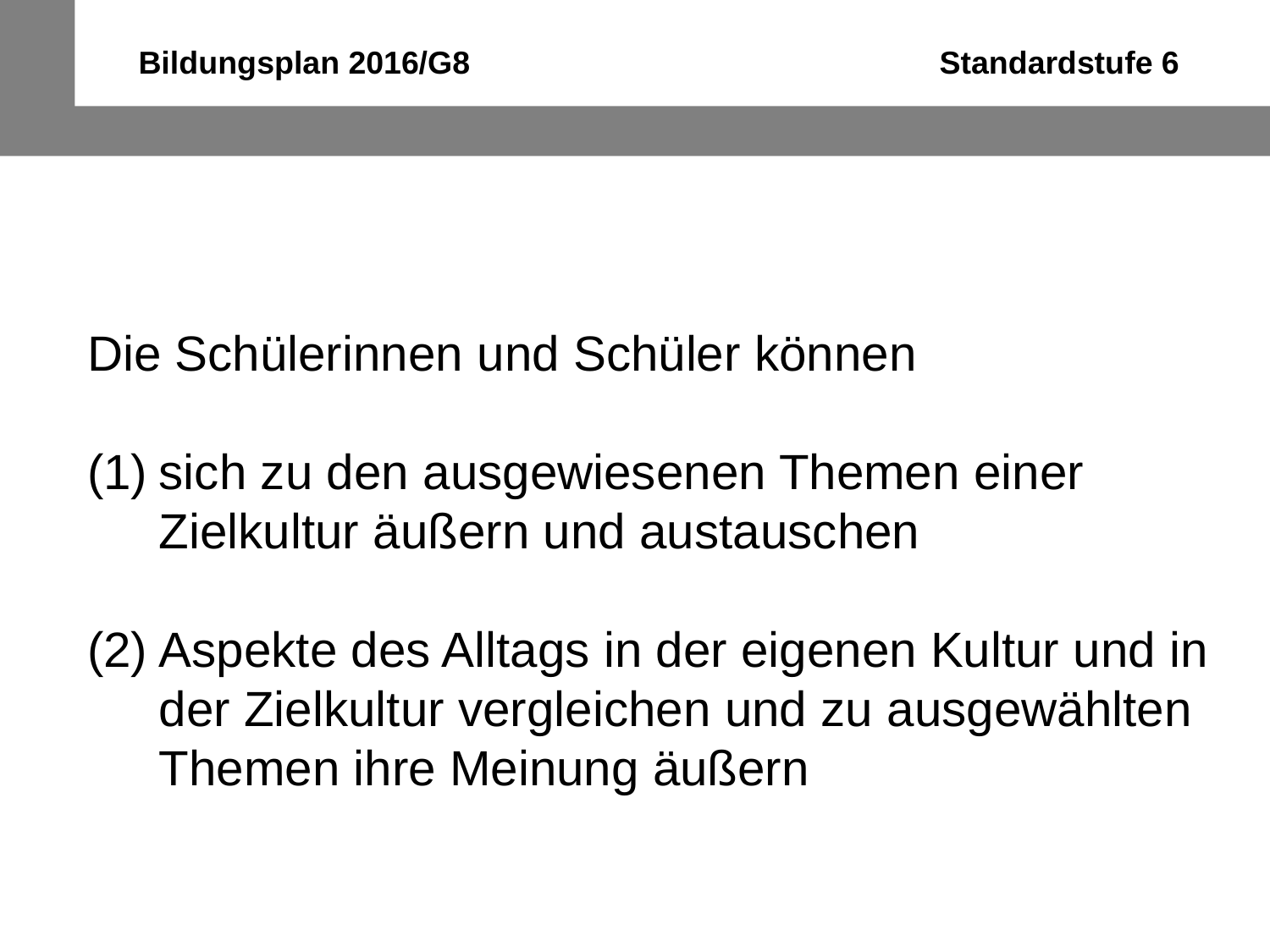

Bildungsplan 2016/G8                                                     Standardstufe 6

Die Schülerinnen und Schüler können

sich zu den ausgewiesenen Themen einer Zielkultur äußern und austauschen

Aspekte des Alltags in der eigenen Kultur und in der Zielkultur vergleichen und zu ausgewählten Themen ihre Meinung äußern